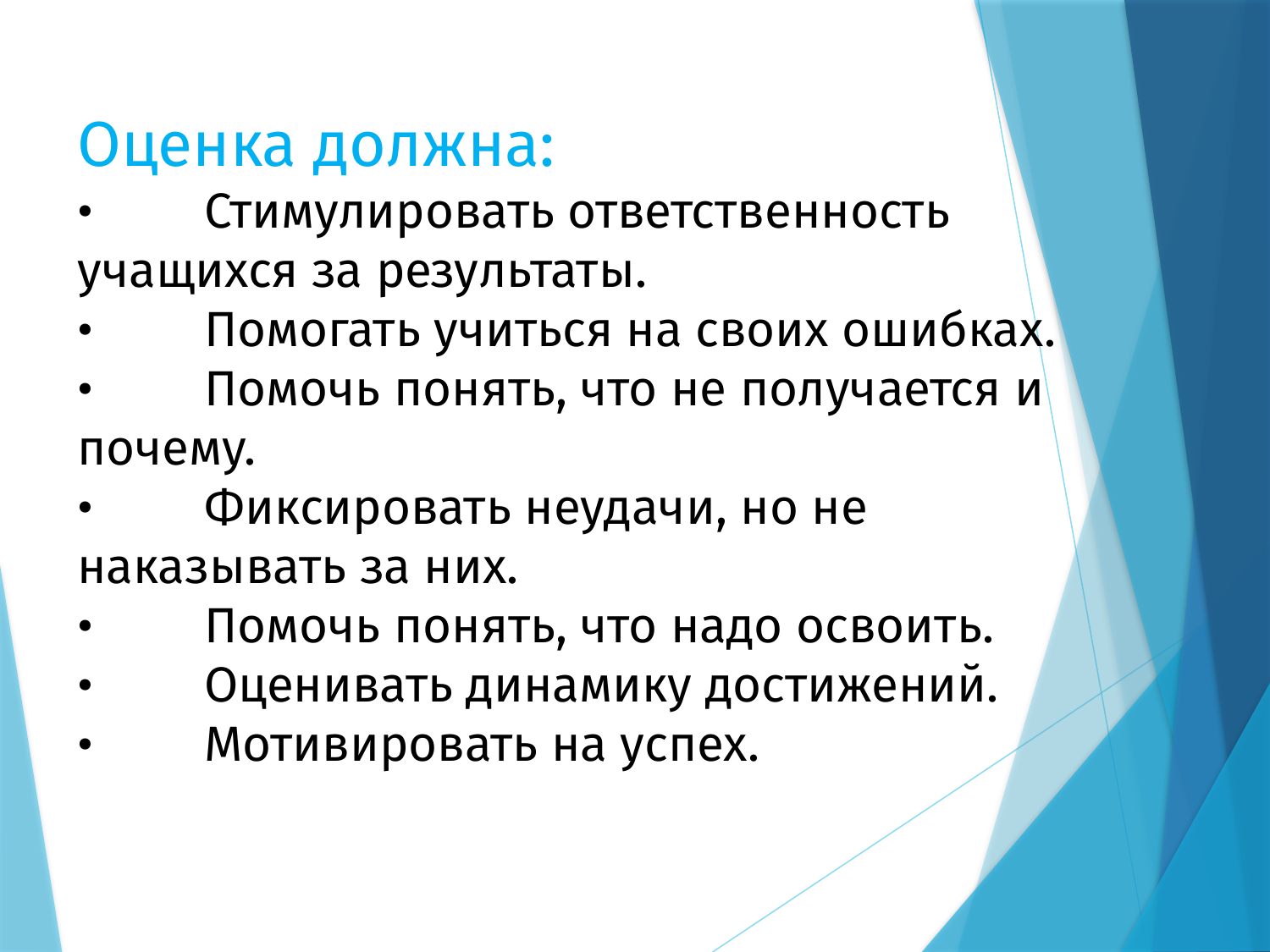

Оценка должна:
•	Стимулировать ответственность учащихся за результаты.
•	Помогать учиться на своих ошибках.
•	Помочь понять, что не получается и почему.
•	Фиксировать неудачи, но не наказывать за них.
•	Помочь понять, что надо освоить.
•	Оценивать динамику достижений.
•	Мотивировать на успех.